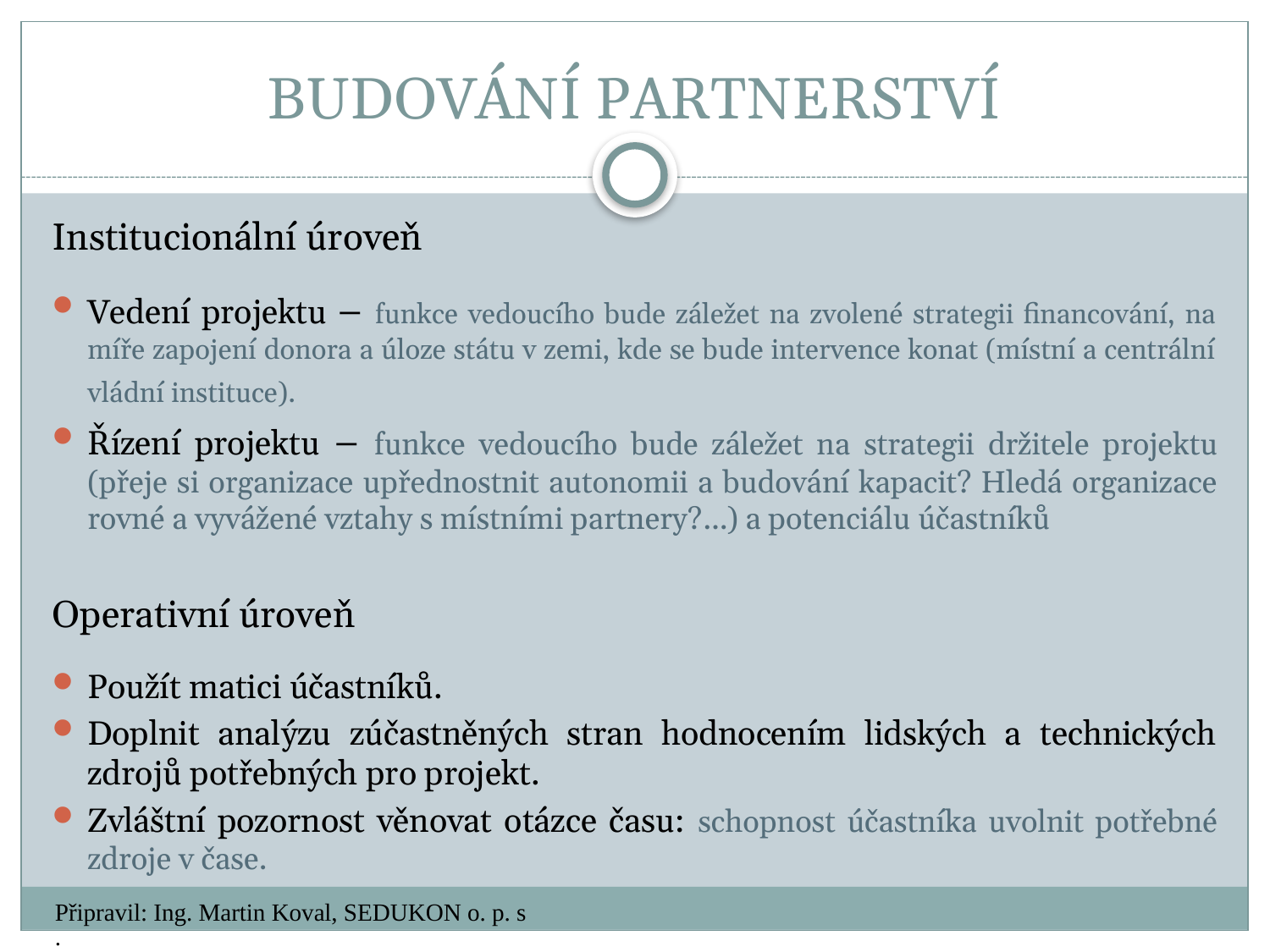

# BUDOVÁNÍ PARTNERSTVÍ

Institucionální úroveň

Vedení projektu – funkce vedoucího bude záležet na zvolené strategii financování, na míře zapojení donora a úloze státu v zemi, kde se bude intervence konat (místní a centrální vládní instituce).
Řízení projektu – funkce vedoucího bude záležet na strategii držitele projektu (přeje si organizace upřednostnit autonomii a budování kapacit? Hledá organizace rovné a vyvážené vztahy s místními partnery?…) a potenciálu účastníků

Operativní úroveň

Použít matici účastníků.
Doplnit analýzu zúčastněných stran hodnocením lidských a technických zdrojů potřebných pro projekt.
Zvláštní pozornost věnovat otázce času: schopnost účastníka uvolnit potřebné zdroje v čase.

Připravil: Ing. Martin Koval, SEDUKON o. p. s.